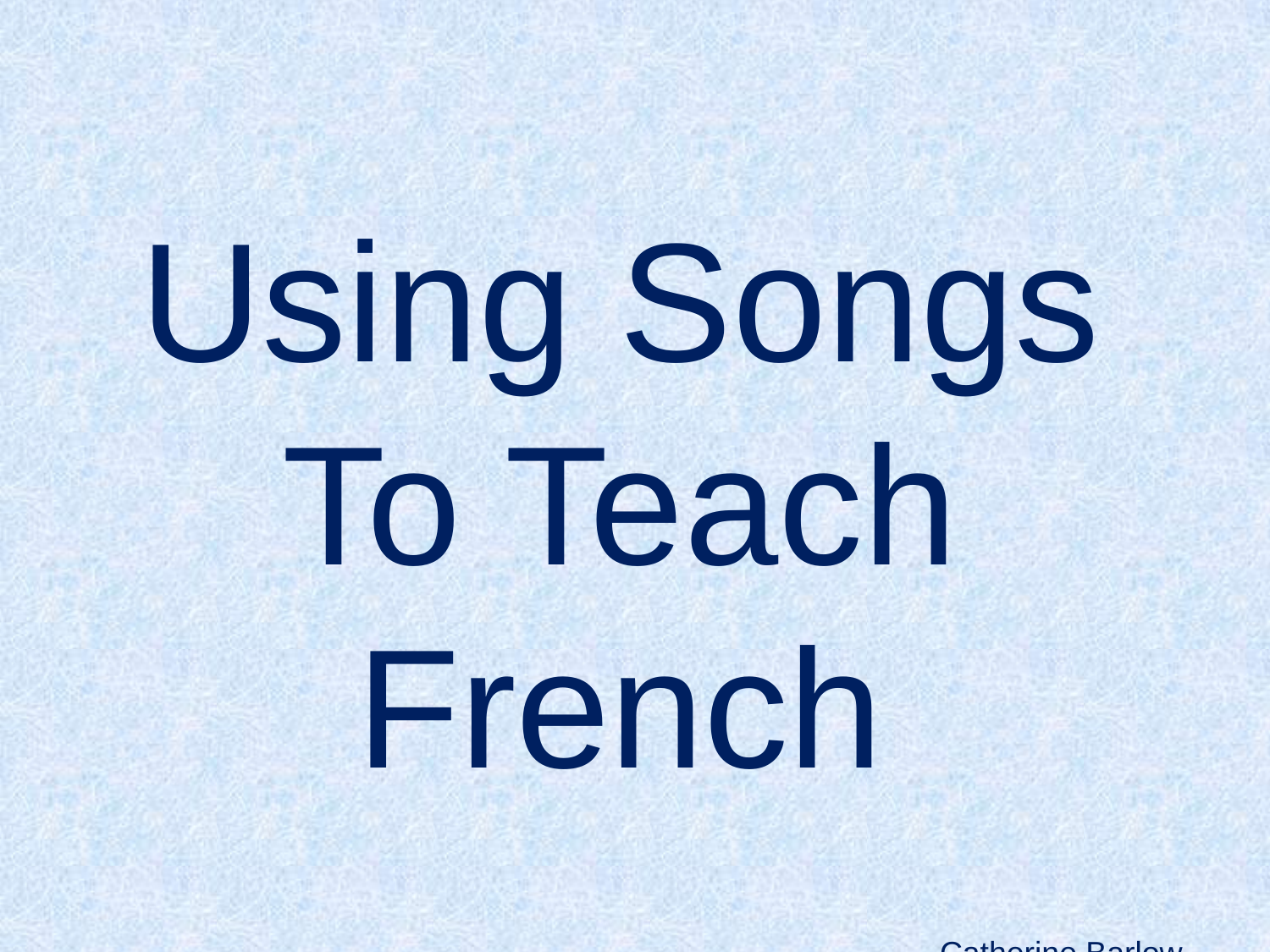

Using Songs To Teach French

Catherine Barlow
Author of “J’aime Chanter!” and “J’aime Beaucoup Chanter en Français!”
published by Brilliant Publications